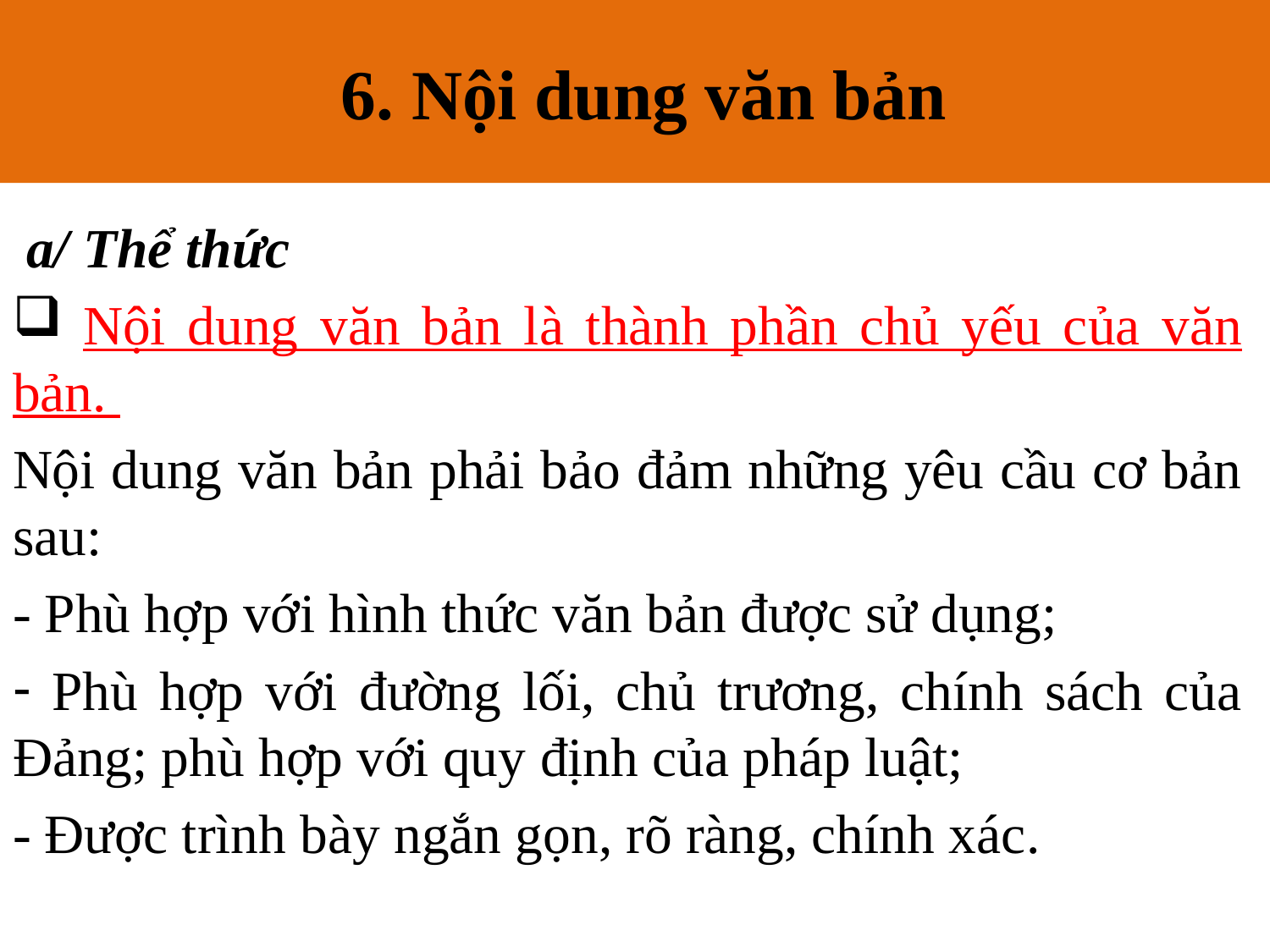

6. Nội dung văn bản
# 6. Nội dung văn bản
 a/ Thể thức
 Nội dung văn bản là thành phần chủ yếu của văn bản.
Nội dung văn bản phải bảo đảm những yêu cầu cơ bản sau:
- Phù hợp với hình thức văn bản được sử dụng;
 Phù hợp với đường lối, chủ trương, chính sách của Đảng; phù hợp với quy định của pháp luật;
- Được trình bày ngắn gọn, rõ ràng, chính xác.